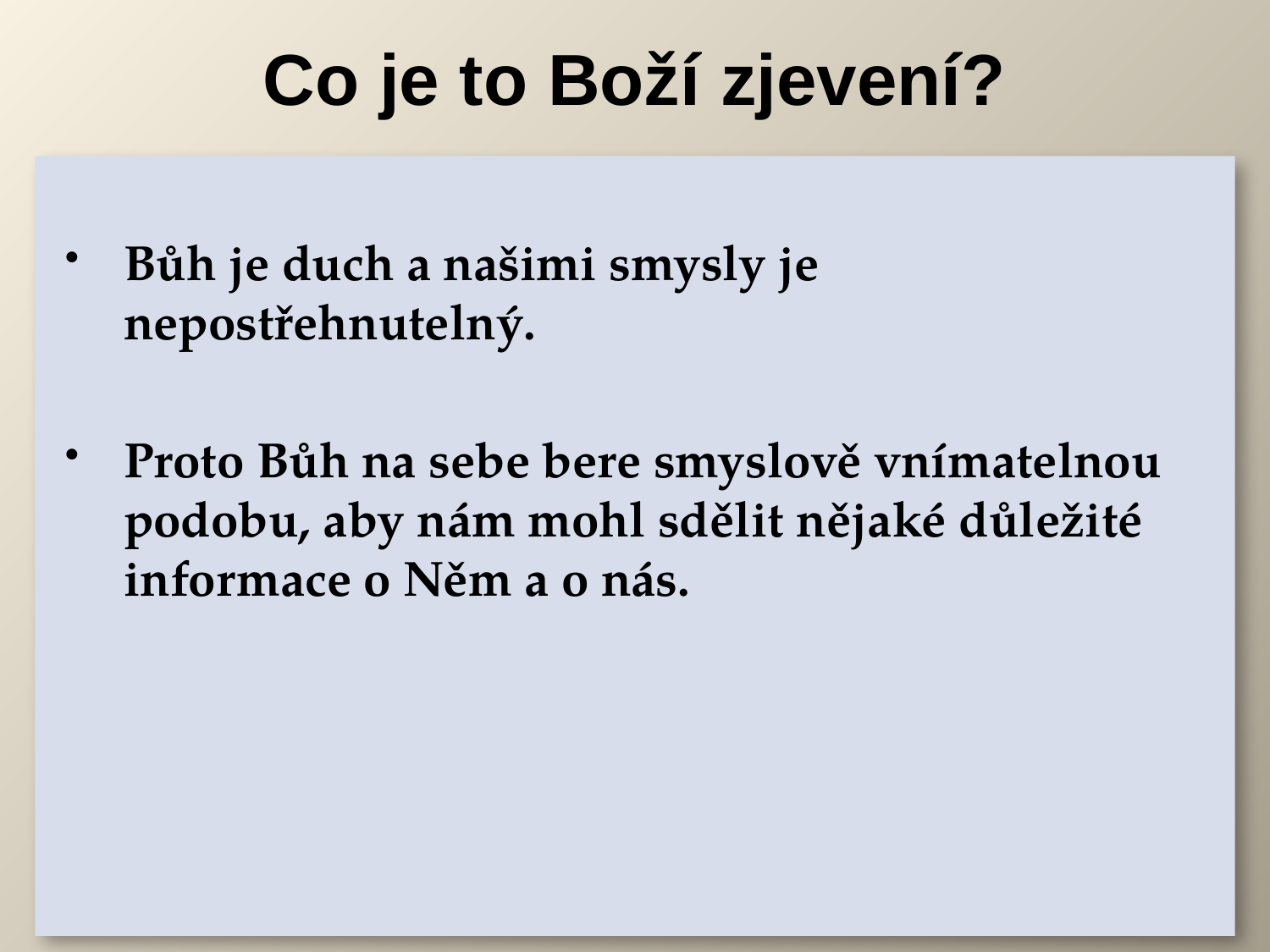

# Co je to Boží zjevení?

Bůh je duch a našimi smysly je nepostřehnutelný.

Proto Bůh na sebe bere smyslově vnímatelnou podobu, aby nám mohl sdělit nějaké důležité informace o Něm a o nás.